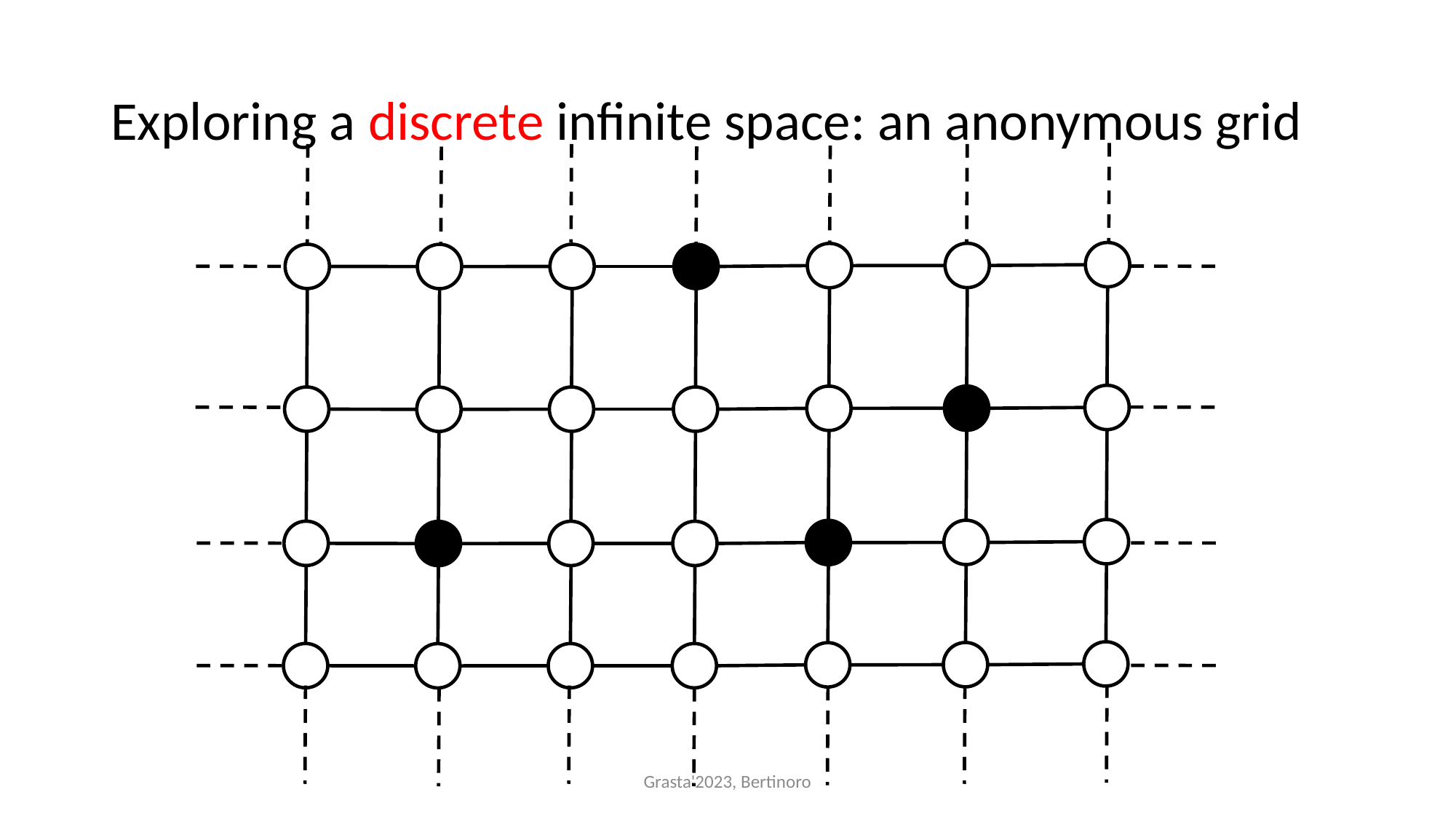

# Exploring a discrete infinite space: an anonymous grid

Grasta'2023, Bertinoro